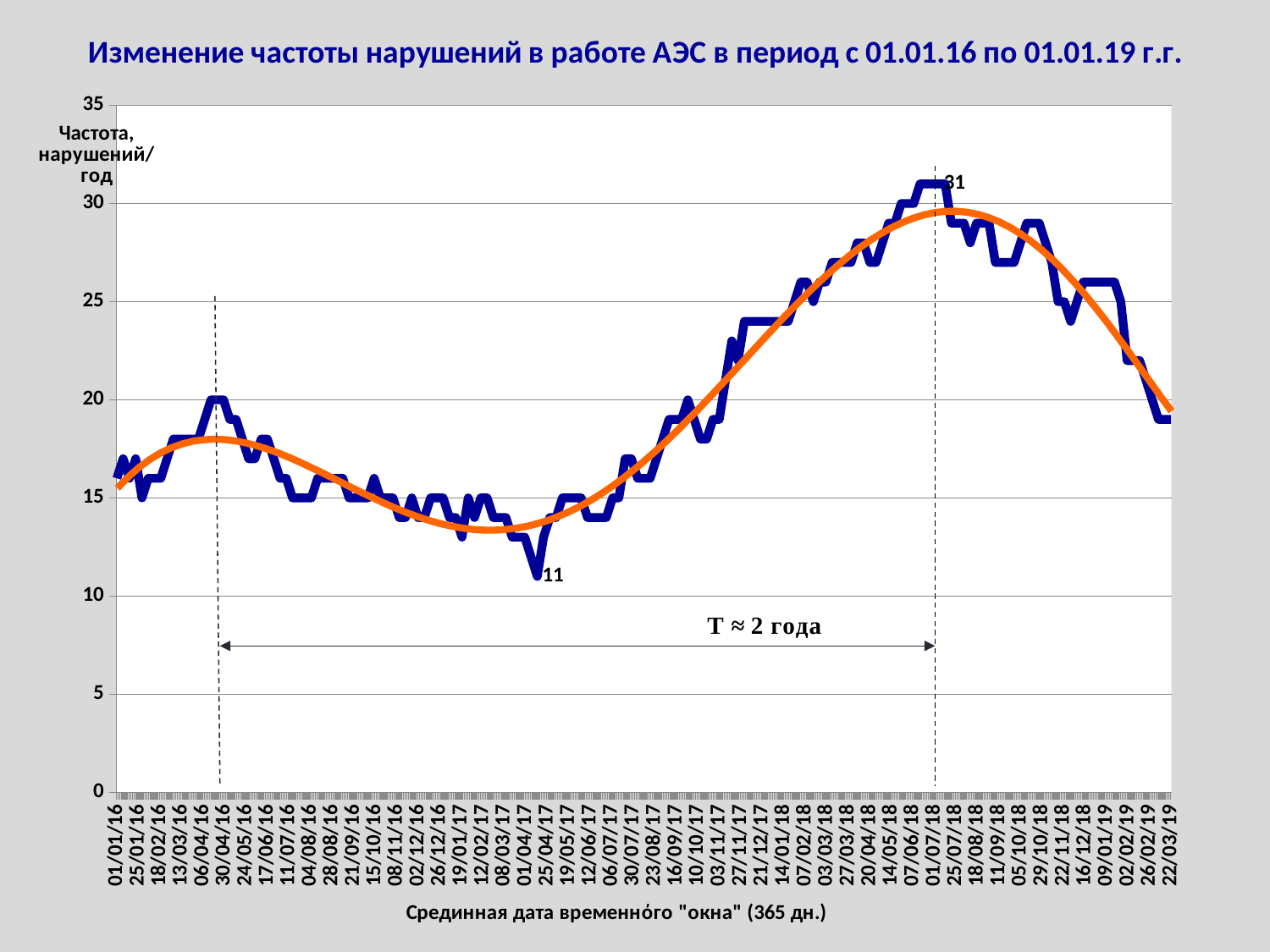

### Chart

| Category |  |
|---|---|
| 42370.5 | 16.0 |
| 42377.5 | 17.0 |
| 42384.5 | 16.0 |
| 42391.5 | 17.0 |
| 42398.5 | 15.0 |
| 42405.5 | 16.0 |
| 42412.5 | 16.0 |
| 42419.5 | 16.0 |
| 42426.5 | 17.0 |
| 42433.5 | 18.0 |
| 42440.5 | 18.0 |
| 42447.5 | 18.0 |
| 42454.5 | 18.0 |
| 42461.5 | 18.0 |
| 42468.5 | 19.0 |
| 42475.5 | 20.0 |
| 42482.5 | 20.0 |
| 42489.5 | 20.0 |
| 42496.5 | 19.0 |
| 42503.5 | 19.0 |
| 42510.5 | 18.0 |
| 42517.5 | 17.0 |
| 42524.5 | 17.0 |
| 42531.5 | 18.0 |
| 42538.5 | 18.0 |
| 42545.5 | 17.0 |
| 42552.5 | 16.0 |
| 42559.5 | 16.0 |
| 42566.5 | 15.0 |
| 42573.5 | 15.0 |
| 42580.5 | 15.0 |
| 42587.5 | 15.0 |
| 42594.5 | 16.0 |
| 42601.5 | 16.0 |
| 42608.5 | 16.0 |
| 42615.5 | 16.0 |
| 42622.5 | 16.0 |
| 42629.5 | 15.0 |
| 42636.5 | 15.0 |
| 42643.5 | 15.0 |
| 42650.5 | 15.0 |
| 42657.5 | 16.0 |
| 42664.5 | 15.0 |
| 42671.5 | 15.0 |
| 42678.5 | 15.0 |
| 42685.5 | 14.0 |
| 42692.5 | 14.0 |
| 42699.5 | 15.0 |
| 42706.5 | 14.0 |
| 42713.5 | 14.0 |
| 42720.5 | 15.0 |
| 42727.5 | 15.0 |
| 42734.5 | 15.0 |
| 42741.5 | 14.0 |
| 42748.5 | 14.0 |
| 42755.5 | 13.0 |
| 42762.5 | 15.0 |
| 42769.5 | 14.0 |
| 42776.5 | 15.0 |
| 42783.5 | 15.0 |
| 42790.5 | 14.0 |
| 42797.5 | 14.0 |
| 42804.5 | 14.0 |
| 42811.5 | 13.0 |
| 42818.5 | 13.0 |
| 42825.5 | 13.0 |
| 42832.5 | 12.0 |
| 42839.5 | 11.0 |
| 42846.5 | 13.0 |
| 42853.5 | 14.0 |
| 42860.5 | 14.0 |
| 42867.5 | 15.0 |
| 42874.5 | 15.0 |
| 42881.5 | 15.0 |
| 42888.5 | 15.0 |
| 42895.5 | 14.0 |
| 42902.5 | 14.0 |
| 42909.5 | 14.0 |
| 42916.5 | 14.0 |
| 42923.5 | 15.0 |
| 42930.5 | 15.0 |
| 42937.5 | 17.0 |
| 42944.5 | 17.0 |
| 42951.5 | 16.0 |
| 42958.5 | 16.0 |
| 42965.5 | 16.0 |
| 42972.5 | 17.0 |
| 42979.5 | 18.0 |
| 42986.5 | 19.0 |
| 42993.5 | 19.0 |
| 43000.5 | 19.0 |
| 43007.5 | 20.0 |
| 43014.5 | 19.0 |
| 43021.5 | 18.0 |
| 43028.5 | 18.0 |
| 43035.5 | 19.0 |
| 43042.5 | 19.0 |
| 43049.5 | 21.0 |
| 43056.5 | 23.0 |
| 43063.5 | 22.0 |
| 43070.5 | 24.0 |
| 43077.5 | 24.0 |
| 43084.5 | 24.0 |
| 43091.5 | 24.0 |
| 43098.5 | 24.0 |
| 43105.5 | 24.0 |
| 43112.5 | 24.0 |
| 43119.5 | 24.0 |
| 43126.5 | 25.0 |
| 43133.5 | 26.0 |
| 43140.5 | 26.0 |
| 43147.5 | 25.0 |
| 43154.5 | 26.0 |
| 43161.5 | 26.0 |
| 43168.5 | 27.0 |
| 43175.5 | 27.0 |
| 43182.5 | 27.0 |
| 43189.5 | 27.0 |
| 43196.5 | 28.0 |
| 43203.5 | 28.0 |
| 43210.5 | 27.0 |
| 43217.5 | 27.0 |
| 43224.5 | 28.0 |
| 43231.5 | 29.0 |
| 43238.5 | 29.0 |
| 43245.5 | 30.0 |
| 43252.5 | 30.0 |
| 43259.5 | 30.0 |
| 43266.5 | 31.0 |
| 43273.5 | 31.0 |
| 43280.5 | 31.0 |
| 43287.5 | 31.0 |
| 43294.5 | 31.0 |
| 43301.5 | 29.0 |
| 43308.5 | 29.0 |
| 43315.5 | 29.0 |
| 43322.5 | 28.0 |
| 43329.5 | 29.0 |
| 43336.5 | 29.0 |
| 43343.5 | 29.0 |
| 43350.5 | 27.0 |
| 43357.5 | 27.0 |
| 43364.5 | 27.0 |
| 43371.5 | 27.0 |
| 43378.5 | 28.0 |
| 43385.5 | 29.0 |
| 43392.5 | 29.0 |
| 43399.5 | 29.0 |
| 43406.5 | 28.0 |
| 43413.5 | 27.0 |
| 43420.5 | 25.0 |
| 43427.5 | 25.0 |
| 43434.5 | 24.0 |
| 43441.5 | 25.0 |
| 43448.5 | 26.0 |
| 43455.5 | 26.0 |
| 43462.5 | 26.0 |
| 43469.5 | 26.0 |
| 43476.5 | 26.0 |
| 43483.5 | 26.0 |
| 43490.5 | 25.0 |
| 43497.5 | 22.0 |
| 43504.5 | 22.0 |
| 43511.5 | 22.0 |
| 43518.5 | 21.0 |
| 43525.5 | 20.0 |
| 43532.5 | 19.0 |
| 43539.5 | 19.0 |
| 43546.5 | 19.0 |
16